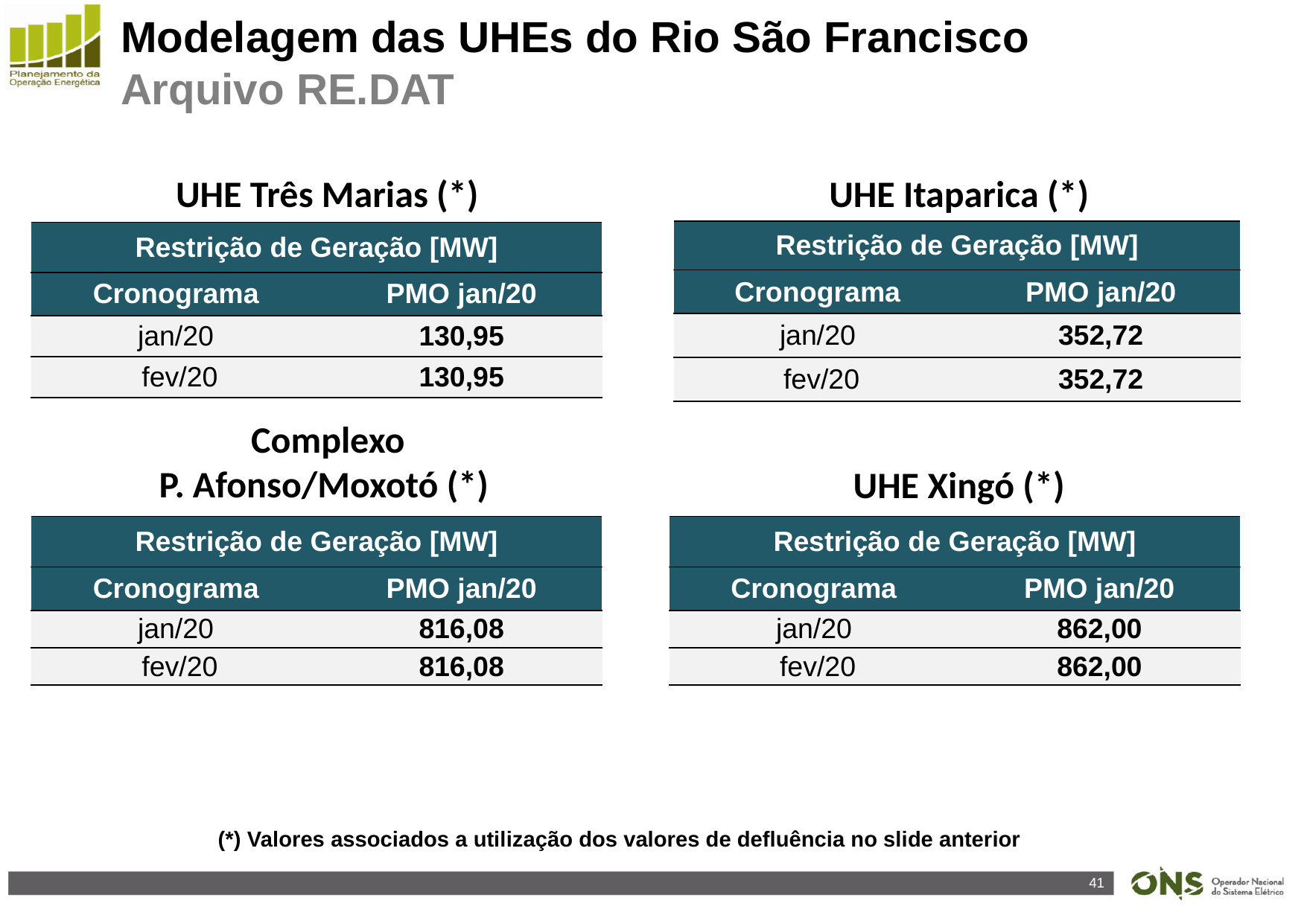

Modelagem das UHEs do Rio São Francisco
Arquivo RE.DAT
UHE Três Marias (*)
UHE Itaparica (*)
| Restrição de Geração [MW] |  |
| --- | --- |
| Cronograma | PMO jan/20 |
| jan/20 | 352,72 |
| fev/20 | 352,72 |
| Restrição de Geração [MW] |  |
| --- | --- |
| Cronograma | PMO jan/20 |
| jan/20 | 130,95 |
| fev/20 | 130,95 |
Complexo
P. Afonso/Moxotó (*)
UHE Xingó (*)
| Restrição de Geração [MW] |  |
| --- | --- |
| Cronograma | PMO jan/20 |
| jan/20 | 862,00 |
| fev/20 | 862,00 |
| Restrição de Geração [MW] |  |
| --- | --- |
| Cronograma | PMO jan/20 |
| jan/20 | 816,08 |
| fev/20 | 816,08 |
(*) Valores associados a utilização dos valores de defluência no slide anterior